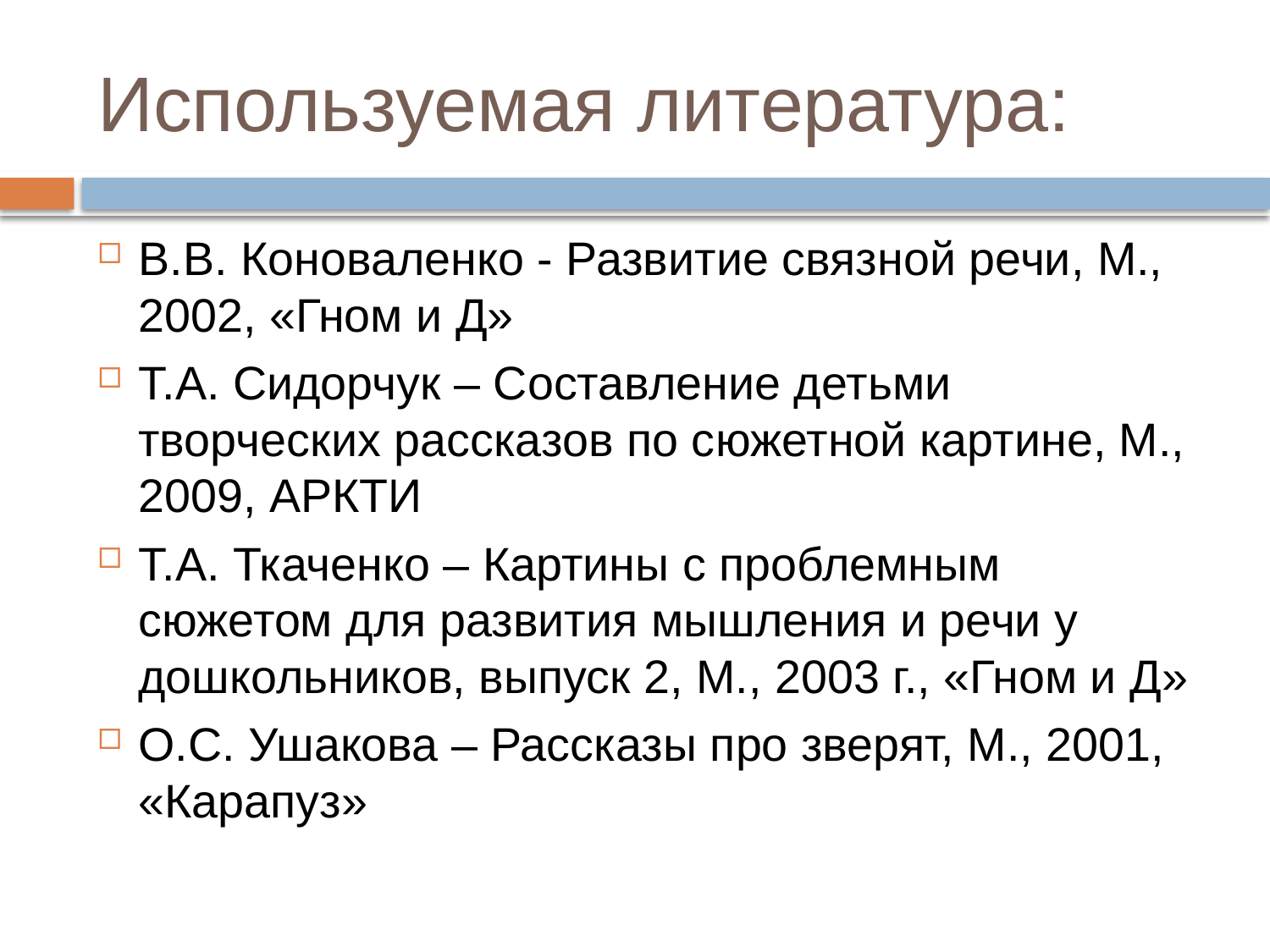

# Используемая литература:
В.В. Коноваленко - Развитие связной речи, М., 2002, «Гном и Д»
Т.А. Сидорчук – Составление детьми творческих рассказов по сюжетной картине, М., 2009, АРКТИ
Т.А. Ткаченко – Картины с проблемным сюжетом для развития мышления и речи у дошкольников, выпуск 2, М., 2003 г., «Гном и Д»
О.С. Ушакова – Рассказы про зверят, М., 2001, «Карапуз»